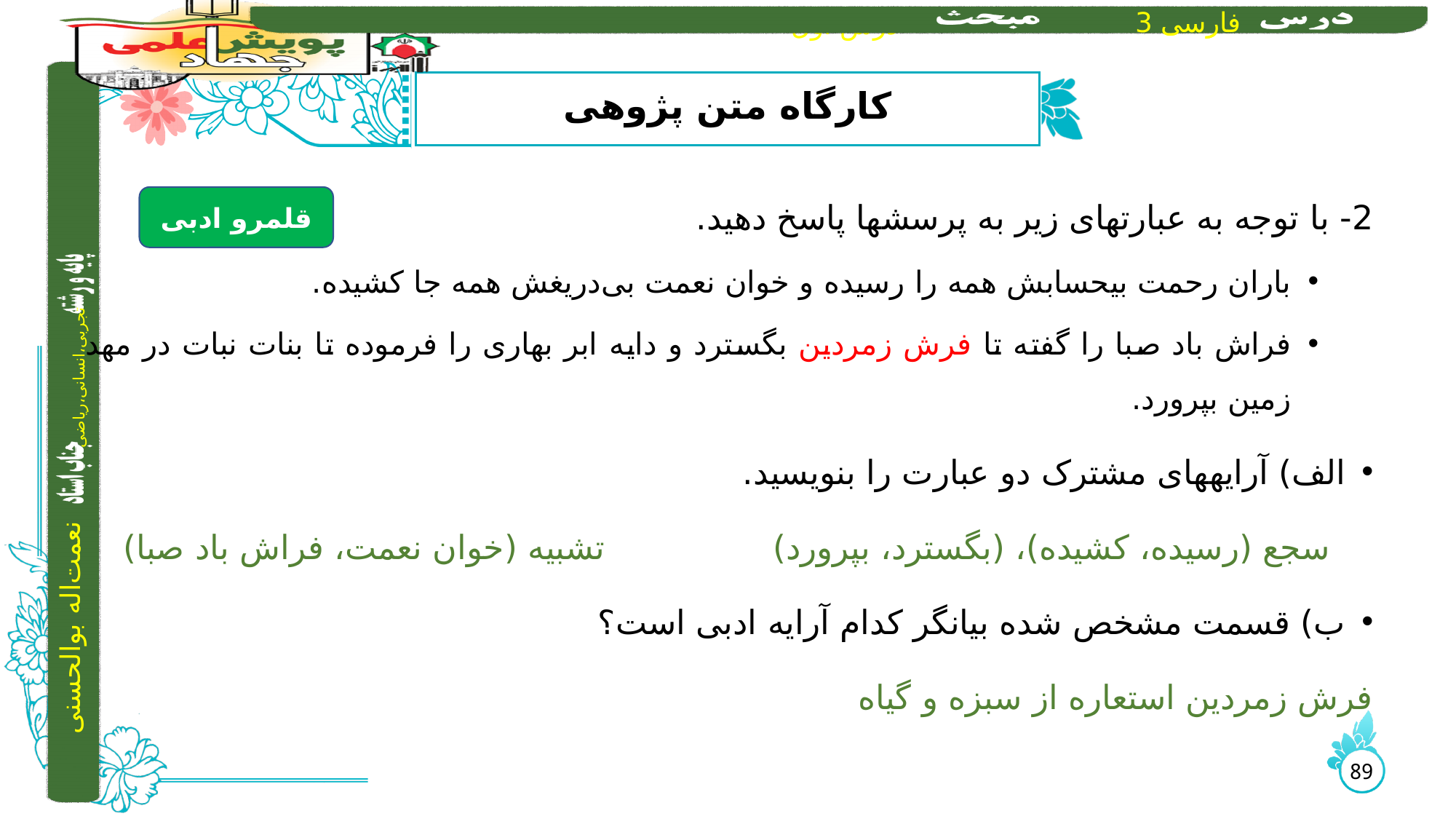

# کارگاه متن پژوهی
2- با توجه به عبارت­های زیر به پرسش­ها پاسخ دهید.
باران رحمت بی­حسابش همه را رسیده و خوان نعمت بی‌دریغش همه جا کشیده.
فراش باد صبا را گفته تا فرش زمردین بگسترد و دایه ابر بهاری را فرموده تا بنات نبات در مهد زمین بپرورد.
الف) آرایه­های مشترک دو عبارت را بنویسید.
    سجع (رسیده، کشیده)، (بگسترد، بپرورد)                تشبیه (خوان نعمت، فراش باد صبا)
ب) قسمت مشخص شده بیانگر کدام آرایه ادبی است؟
فرش زمردین استعاره از سبزه و گیاه

قلمرو ادبی